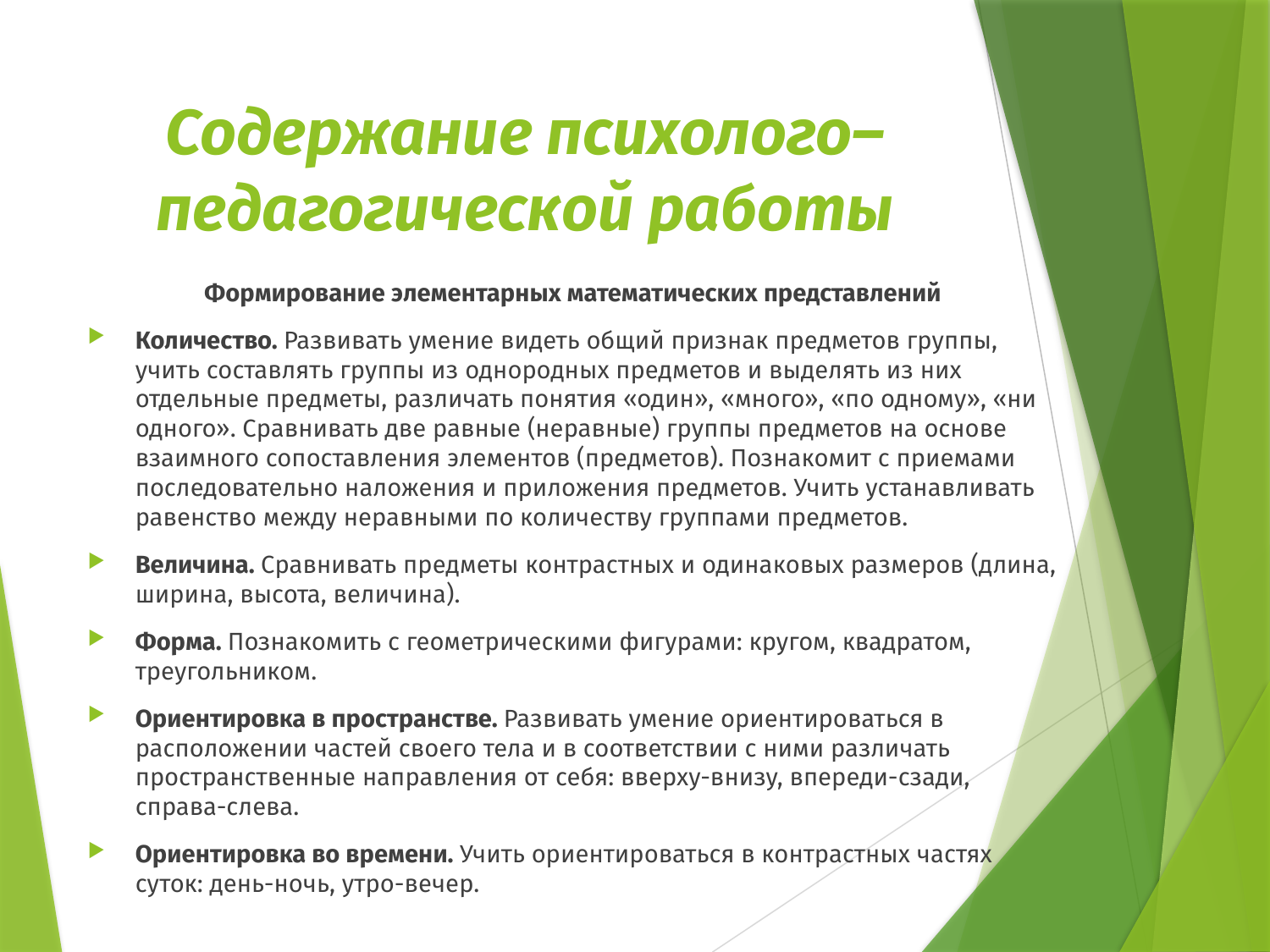

# Содержание психолого–педагогической работы
Формирование элементарных математических представлений
Количество. Развивать умение видеть общий признак предметов группы, учить составлять группы из однородных предметов и выделять из них отдельные предметы, различать понятия «один», «много», «по одному», «ни одного». Сравнивать две равные (неравные) группы предметов на основе взаимного сопоставления элементов (предметов). Познакомит с приемами последовательно наложения и приложения предметов. Учить устанавливать равенство между неравными по количеству группами предметов.
Величина. Сравнивать предметы контрастных и одинаковых размеров (длина, ширина, высота, величина).
Форма. Познакомить с геометрическими фигурами: кругом, квадратом, треугольником.
Ориентировка в пространстве. Развивать умение ориентироваться в расположении частей своего тела и в соответствии с ними различать пространственные направления от себя: вверху-внизу, впереди-сзади, справа-слева.
Ориентировка во времени. Учить ориентироваться в контрастных частях суток: день-ночь, утро-вечер.